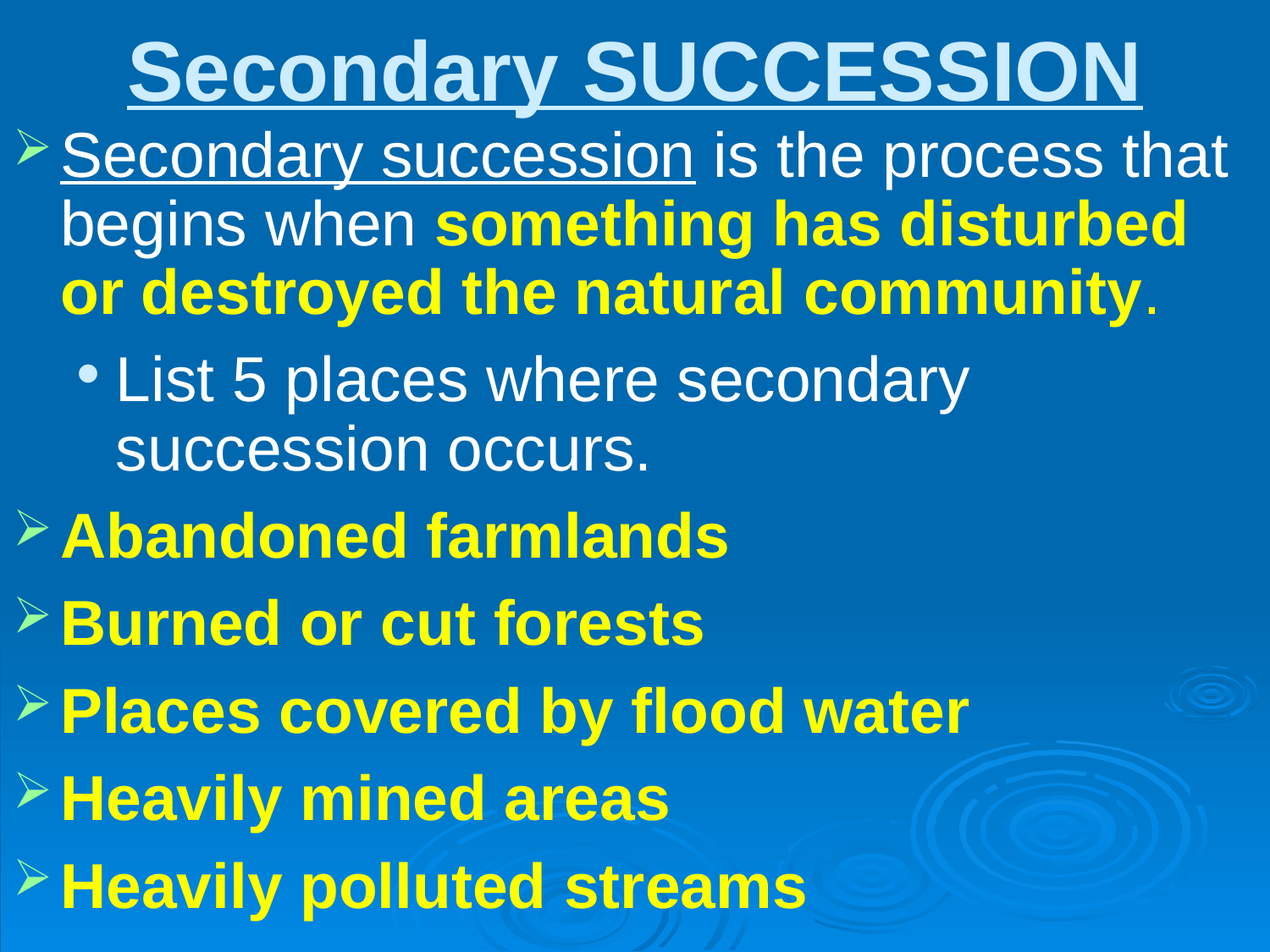

# Secondary SUCCESSION
Secondary succession is the process that begins when something has disturbed or destroyed the natural community.
List 5 places where secondary succession occurs.
Abandoned farmlands
Burned or cut forests
Places covered by flood water
Heavily mined areas
Heavily polluted streams